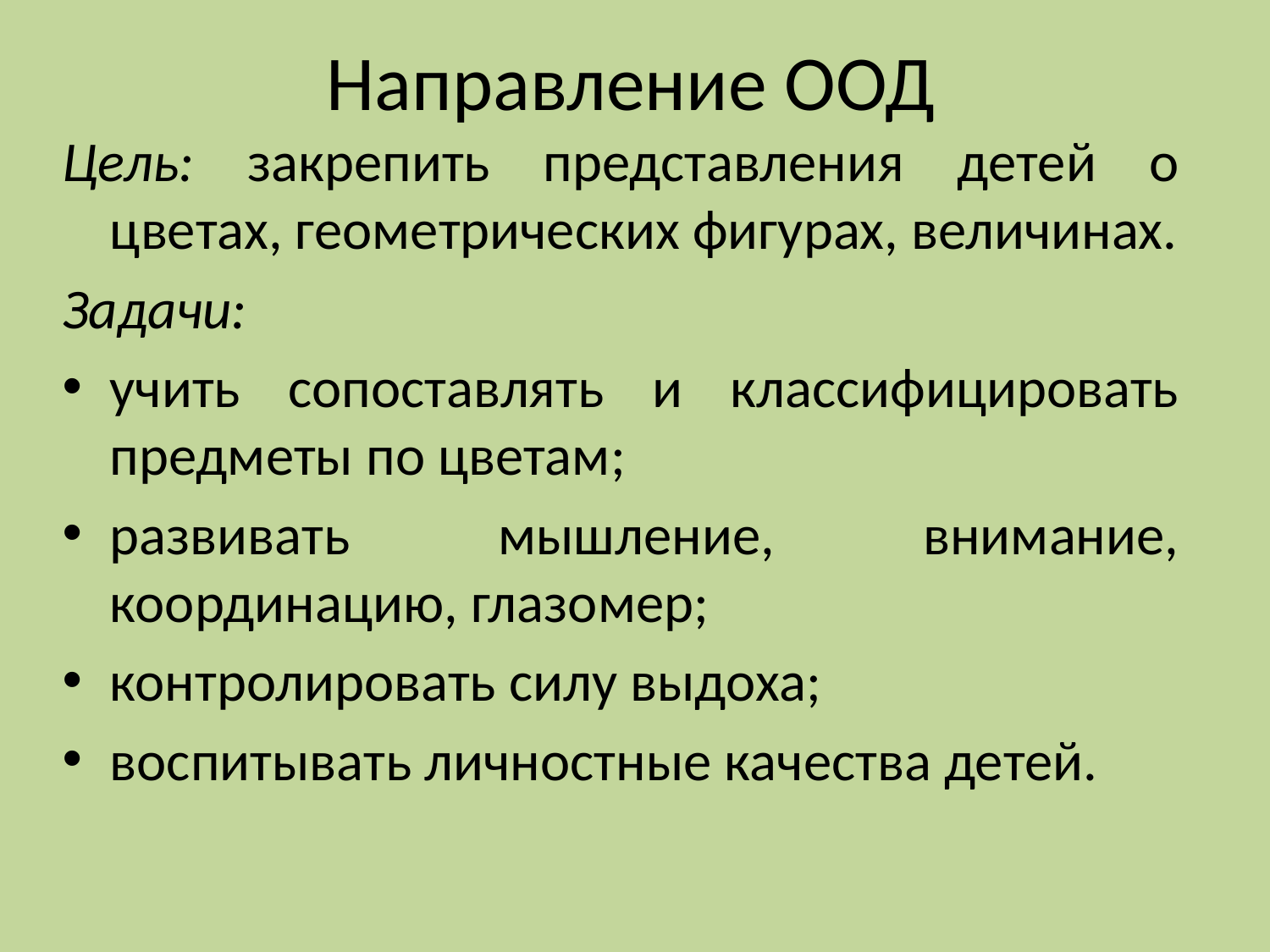

# Направление ООД
Цель: закрепить представления детей о цветах, геометрических фигурах, величинах.
Задачи:
учить сопоставлять и классифицировать предметы по цветам;
развивать мышление, внимание, координацию, глазомер;
контролировать силу выдоха;
воспитывать личностные качества детей.